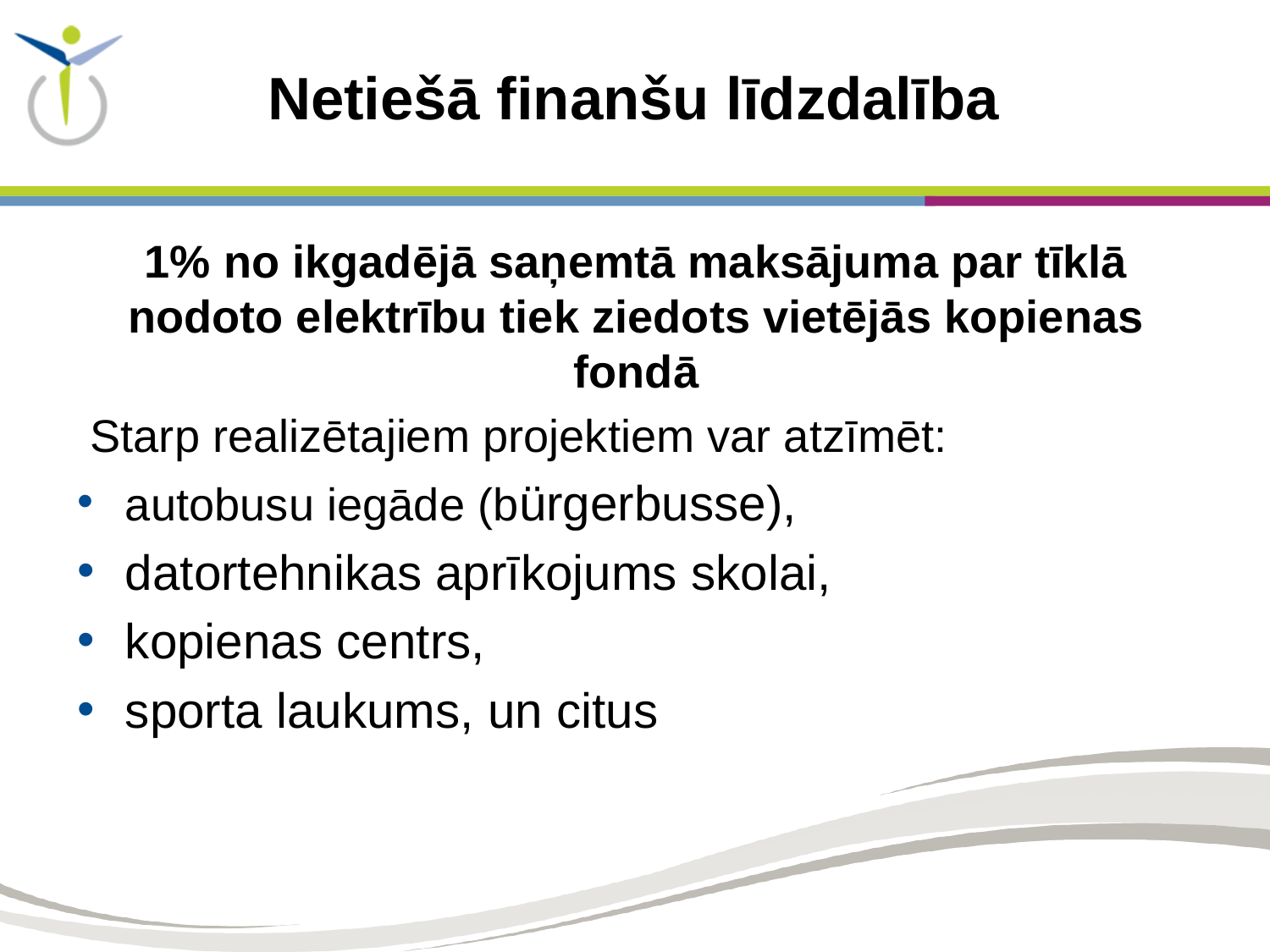

# Netiešā finanšu līdzdalība
1% no ikgadējā saņemtā maksājuma par tīklā nodoto elektrību tiek ziedots vietējās kopienas fondā
 Starp realizētajiem projektiem var atzīmēt:
autobusu iegāde (bürgerbusse),
datortehnikas aprīkojums skolai,
kopienas centrs,
sporta laukums, un citus